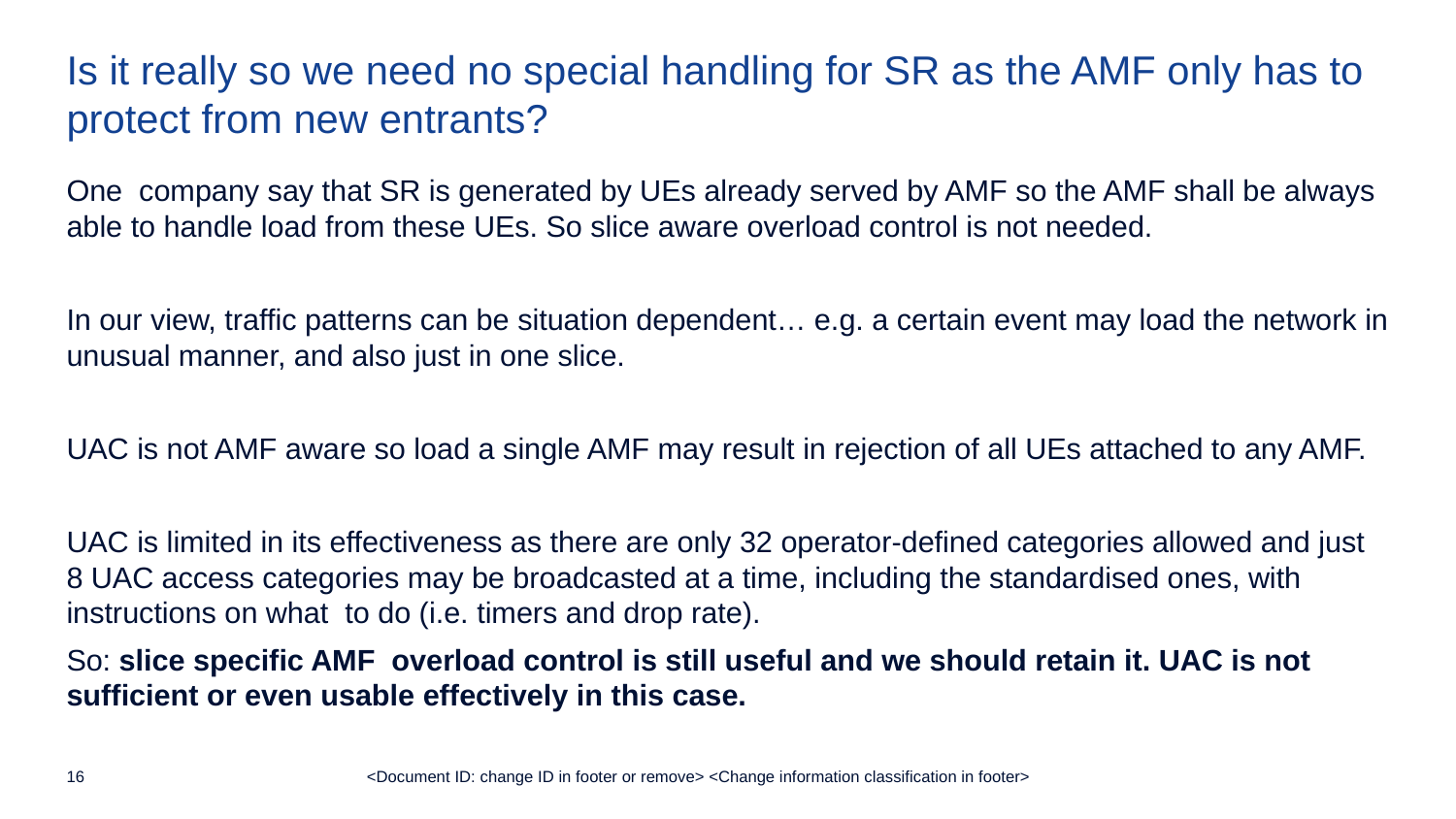

Is it really so we need no special handling for SR as the AMF only has to protect from new entrants?
One  company say that SR is generated by UEs already served by AMF so the AMF shall be always able to handle load from these UEs. So slice aware overload control is not needed.

In our view, traffic patterns can be situation dependent… e.g. a certain event may load the network in unusual manner, and also just in one slice.

UAC is not AMF aware so load a single AMF may result in rejection of all UEs attached to any AMF.

UAC is limited in its effectiveness as there are only 32 operator-defined categories allowed and just 8 UAC access categories may be broadcasted at a time, including the standardised ones, with instructions on what  to do (i.e. timers and drop rate).
So: slice specific AMF  overload control is still useful and we should retain it. UAC is not sufficient or even usable effectively in this case.

<Document ID: change ID in footer or remove> <Change information classification in footer>